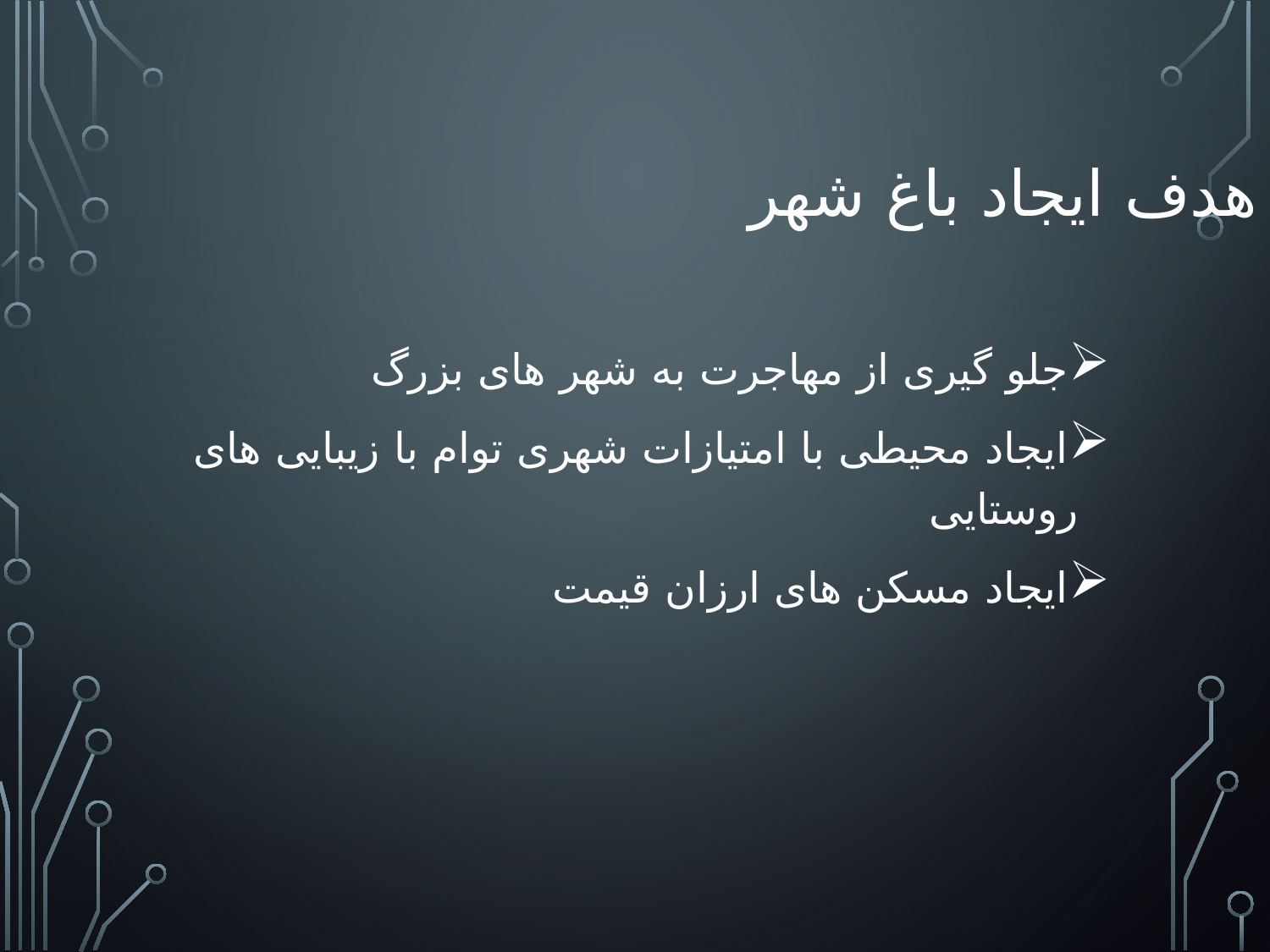

هدف ایجاد باغ شهر
جلو گیری از مهاجرت به شهر های بزرگ
ایجاد محیطی با امتیازات شهری توام با زیبایی های روستایی
ایجاد مسکن های ارزان قیمت